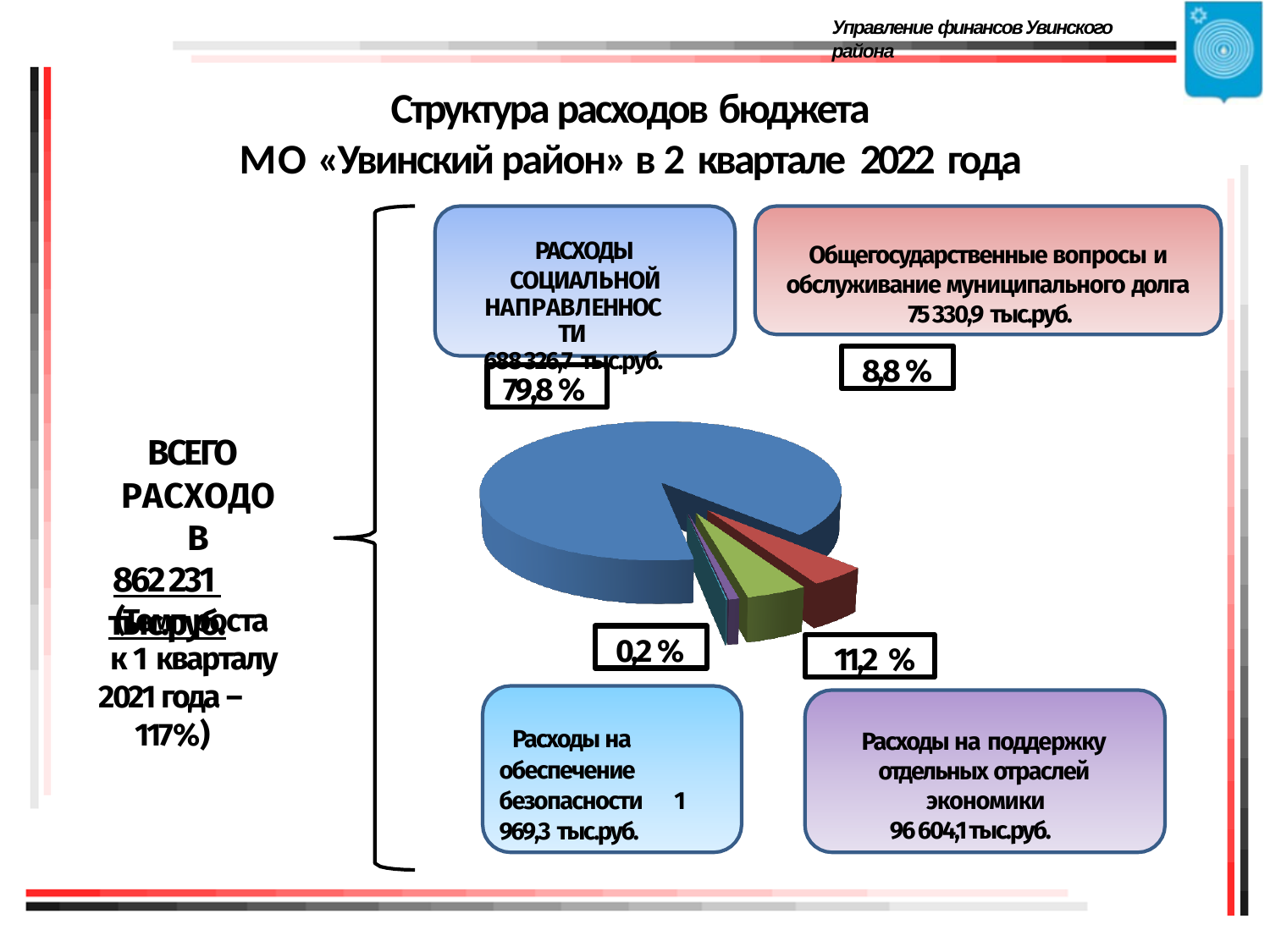

Управление финансов Увинского района

# Структура расходов бюджета
МО «Увинский район» в 2  квартале  2022  года

РАСХОДЫ  СОЦИАЛЬНОЙ
НАПРАВЛЕННОСТИ
688 326,7  тыс.руб.
Общегосударственные вопросы и
обслуживание муниципального долга
75 330,9  тыс.руб.
8,8 %
79,8 %

ВСЕГО  РАСХОДОВ
862 231  тыс.руб.
(Темп роста  к 1 кварталу
2021 года – 117%)
0,2 %
11,2  %

Расходы на  обеспечение  безопасности       1 969,3 тыс.руб.
Расходы на поддержку  отдельных отраслей  экономики
96 604,1 тыс.руб.